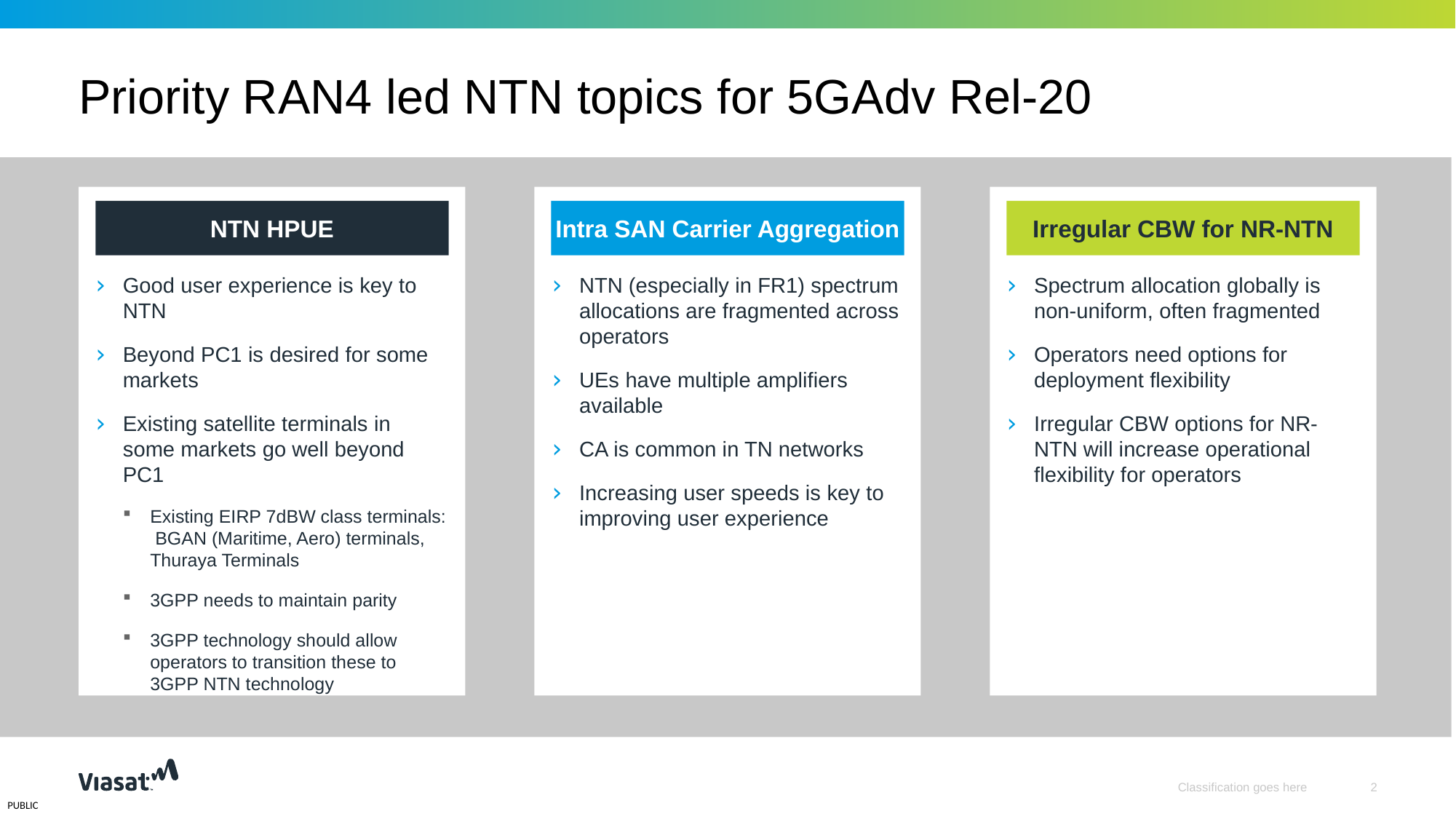

# Priority RAN4 led NTN topics for 5GAdv Rel-20
NTN HPUE
Intra SAN Carrier Aggregation
Irregular CBW for NR-NTN
Good user experience is key to NTN
Beyond PC1 is desired for some markets
Existing satellite terminals in some markets go well beyond PC1
Existing EIRP 7dBW class terminals:  BGAN (Maritime, Aero) terminals, Thuraya Terminals
3GPP needs to maintain parity
3GPP technology should allow operators to transition these to 3GPP NTN technology
NTN (especially in FR1) spectrum allocations are fragmented across operators
UEs have multiple amplifiers available
CA is common in TN networks
Increasing user speeds is key to improving user experience

Spectrum allocation globally is non-uniform, often fragmented
Operators need options for deployment flexibility
Irregular CBW options for NR-NTN will increase operational flexibility for operators
Classification goes here
2